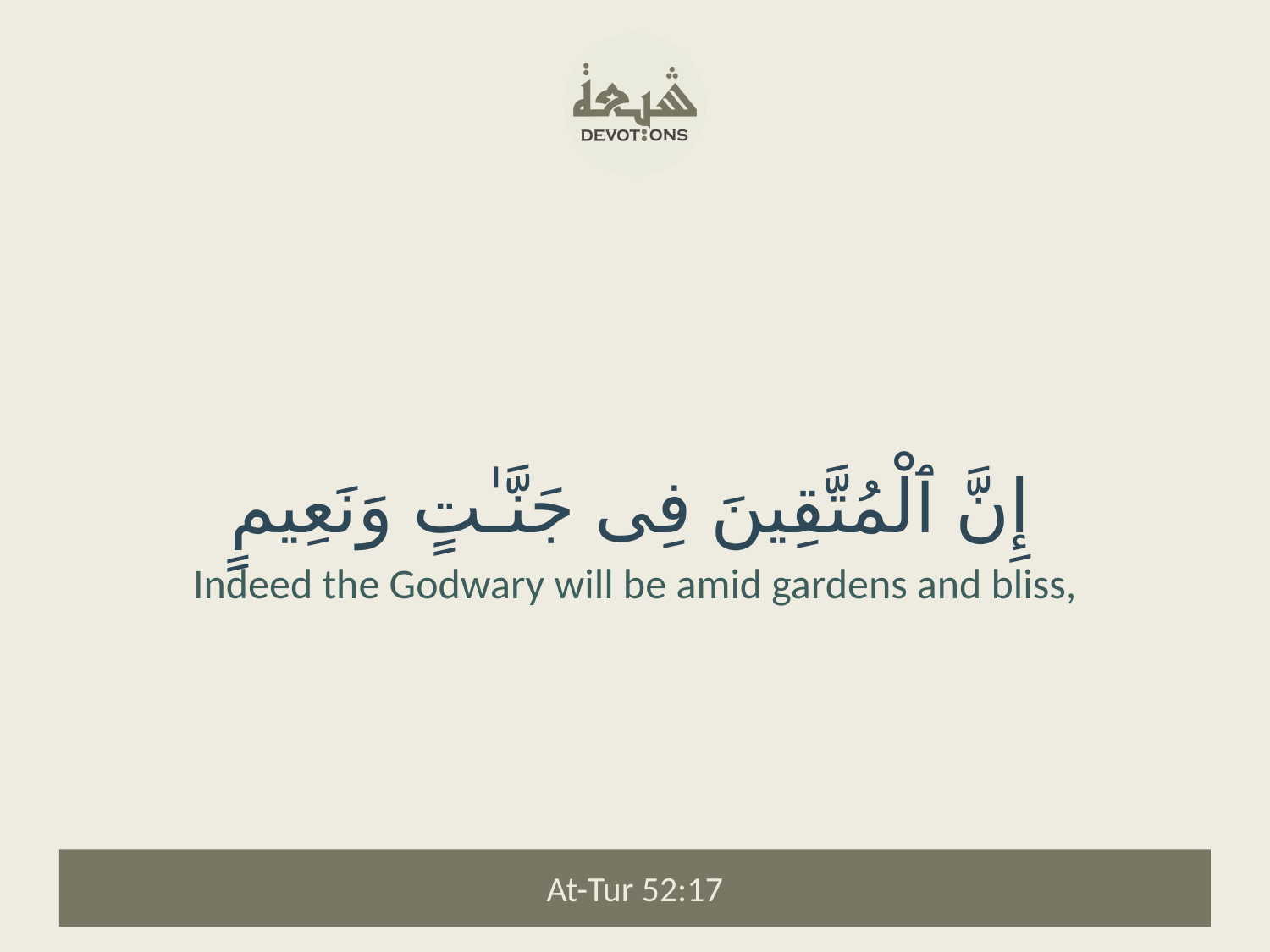

إِنَّ ٱلْمُتَّقِينَ فِى جَنَّـٰتٍ وَنَعِيمٍ
Indeed the Godwary will be amid gardens and bliss,
At-Tur 52:17